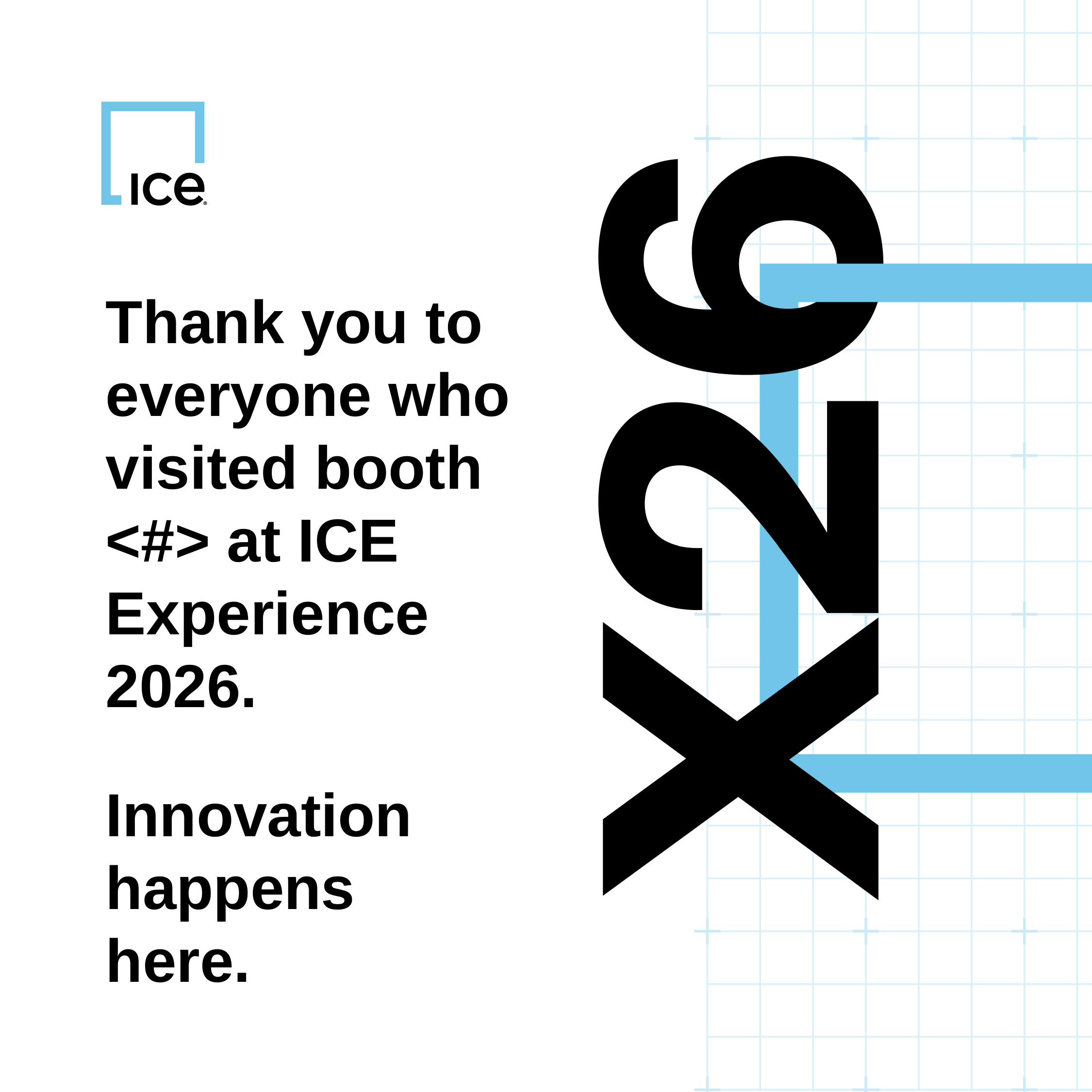

Thank you to everyone who visited booth <#> at ICE Experience 2026.
Innovation happens
here.